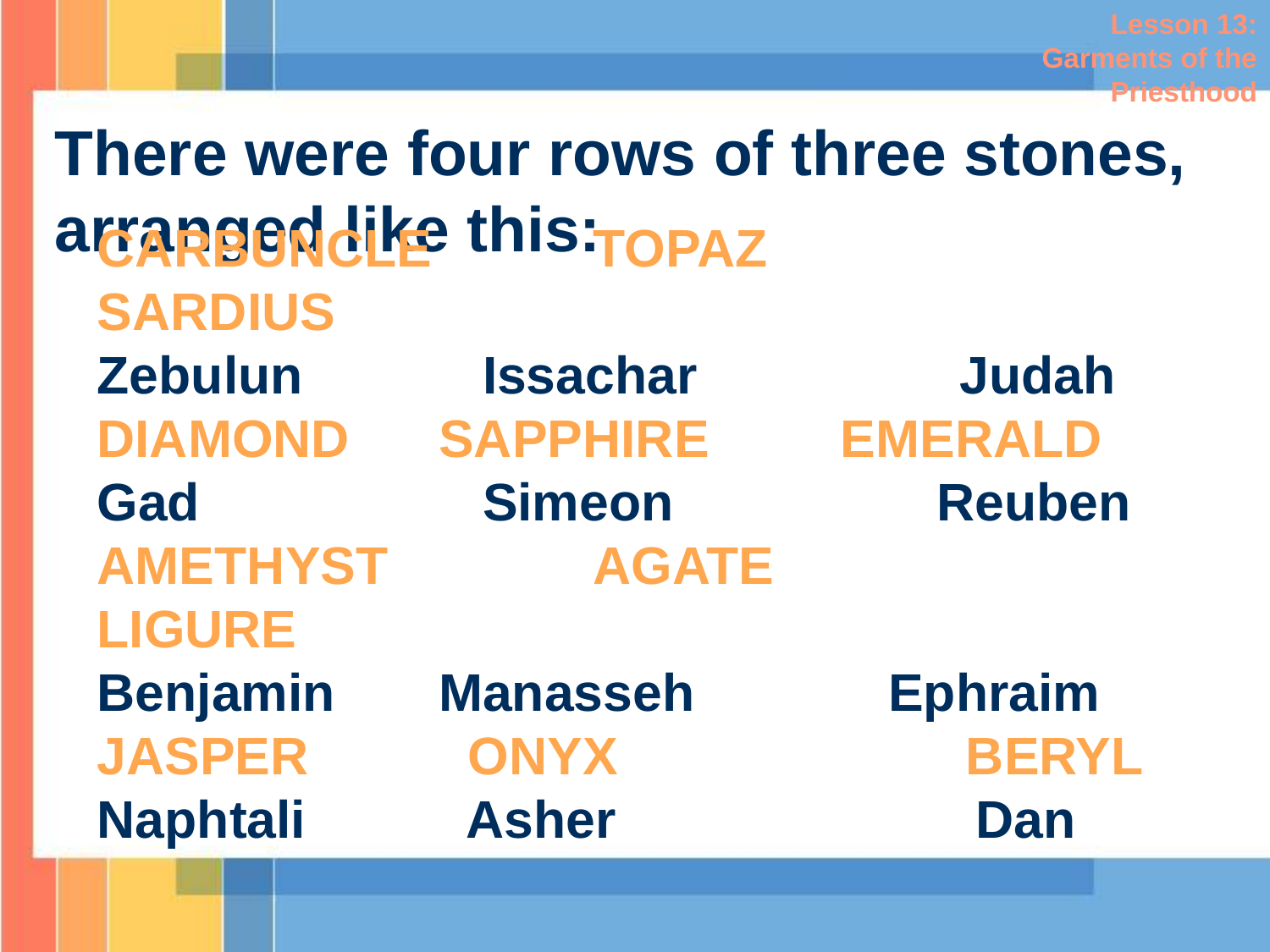

Lesson 13: Garments of the Priesthood
There were four rows of three stones, arranged like this:
CARBUNCLE           TOPAZ	           SARDIUS
Zebulun	         Issachar                  Judah
DIAMOND	      SAPPHIRE         EMERALD
Gad		         Simeon	              Reuben
AMETHYST	        AGATE	              LIGURE
Benjamin	      Manasseh        	  Ephraim
JASPER	        ONYX	                BERYL
Naphtali	        Asher		        Dan